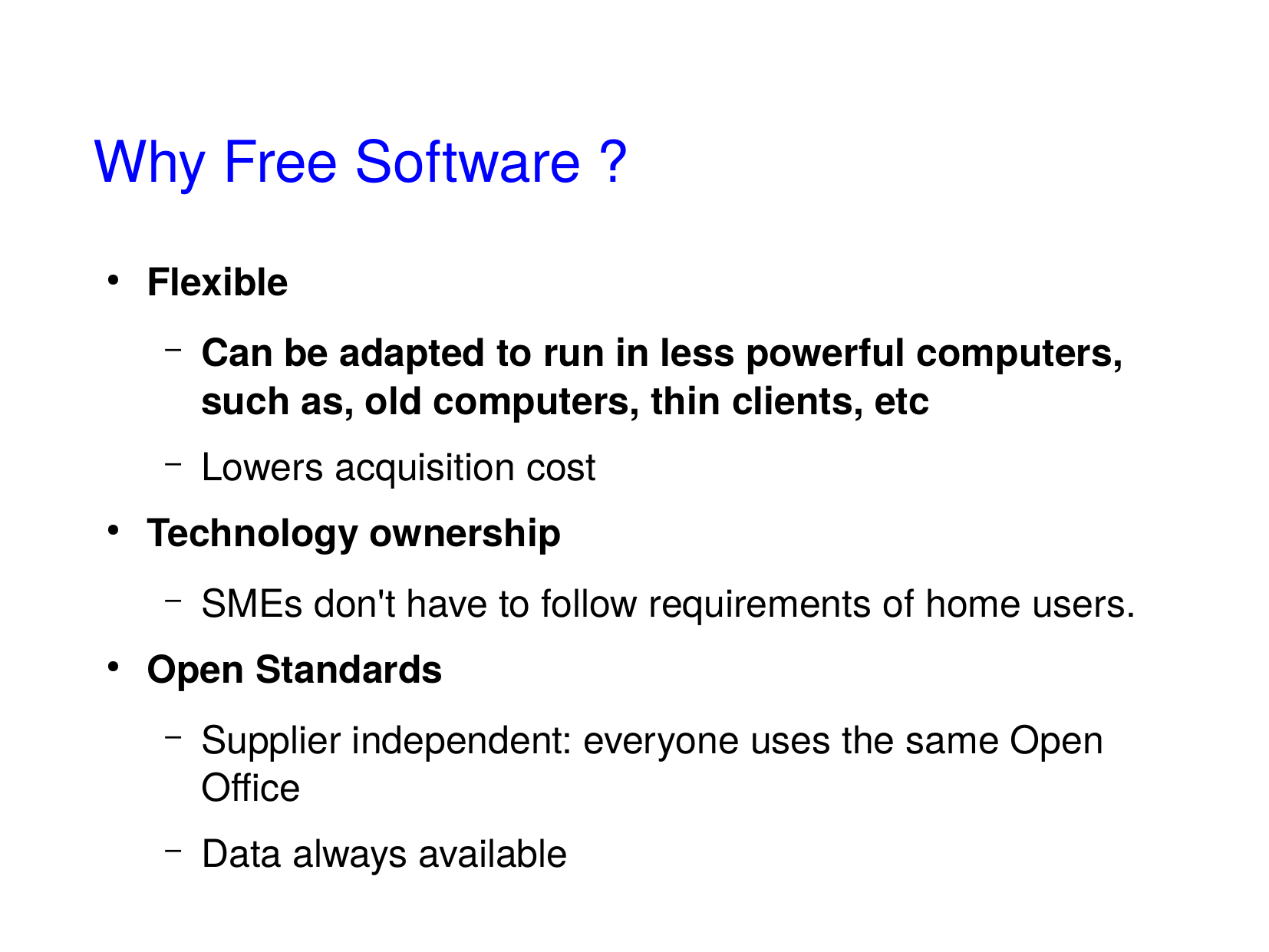

# Why Free Software ?
Flexible
Can be adapted to run in less powerful computers, such as, old computers, thin clients, etc
Lowers acquisition cost
Technology ownership
SMEs don't have to follow requirements of home users.
Open Standards
Supplier independent: everyone uses the same Open Office
Data always available